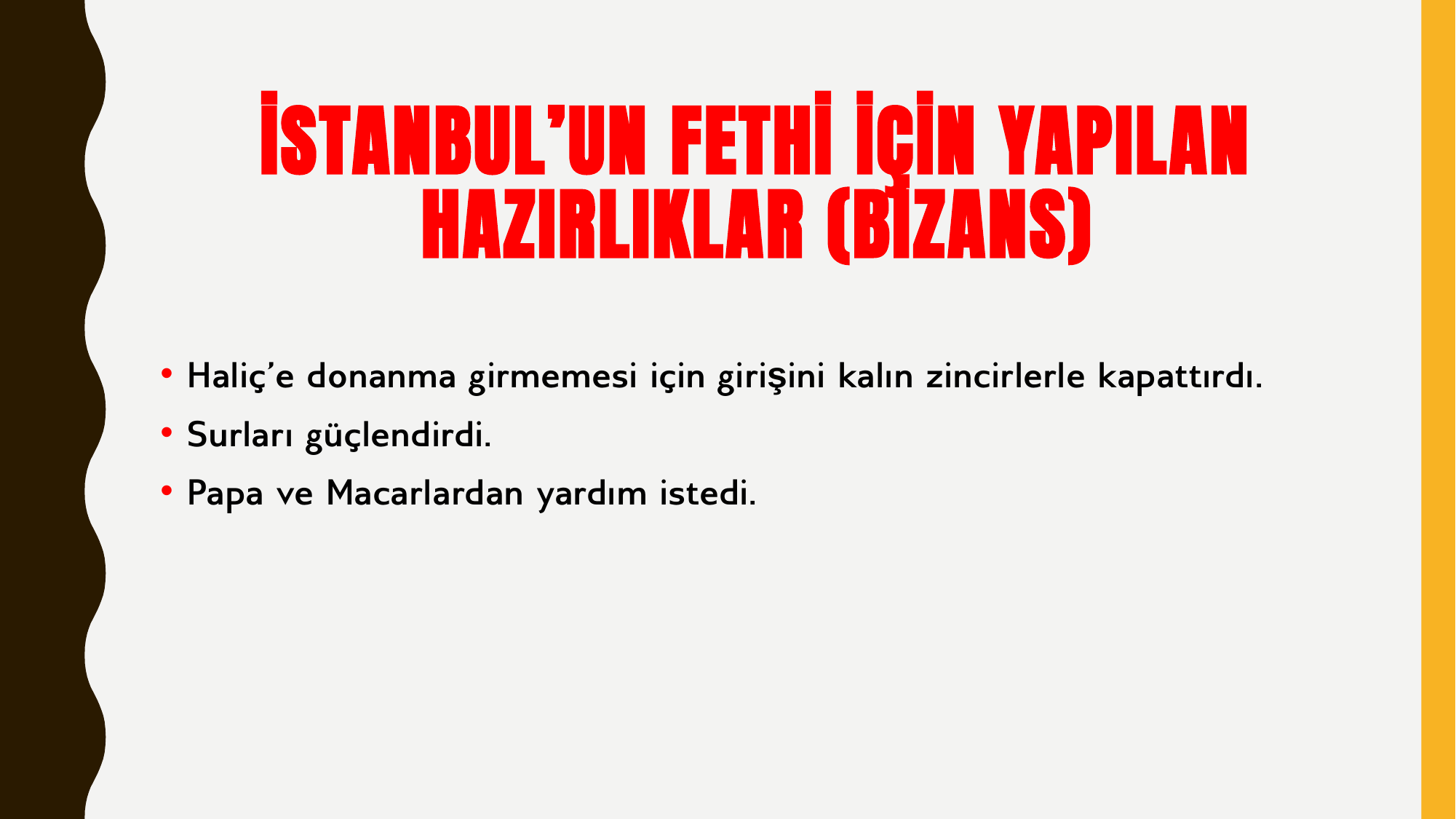

# İSTANBUL’UN FETHİ İÇİN YAPILAN HAZIRLIKLAR (BİZANS)
Haliç’e donanma girmemesi için girişini kalın zincirlerle kapattırdı.
Surları güçlendirdi.
Papa ve Macarlardan yardım istedi.